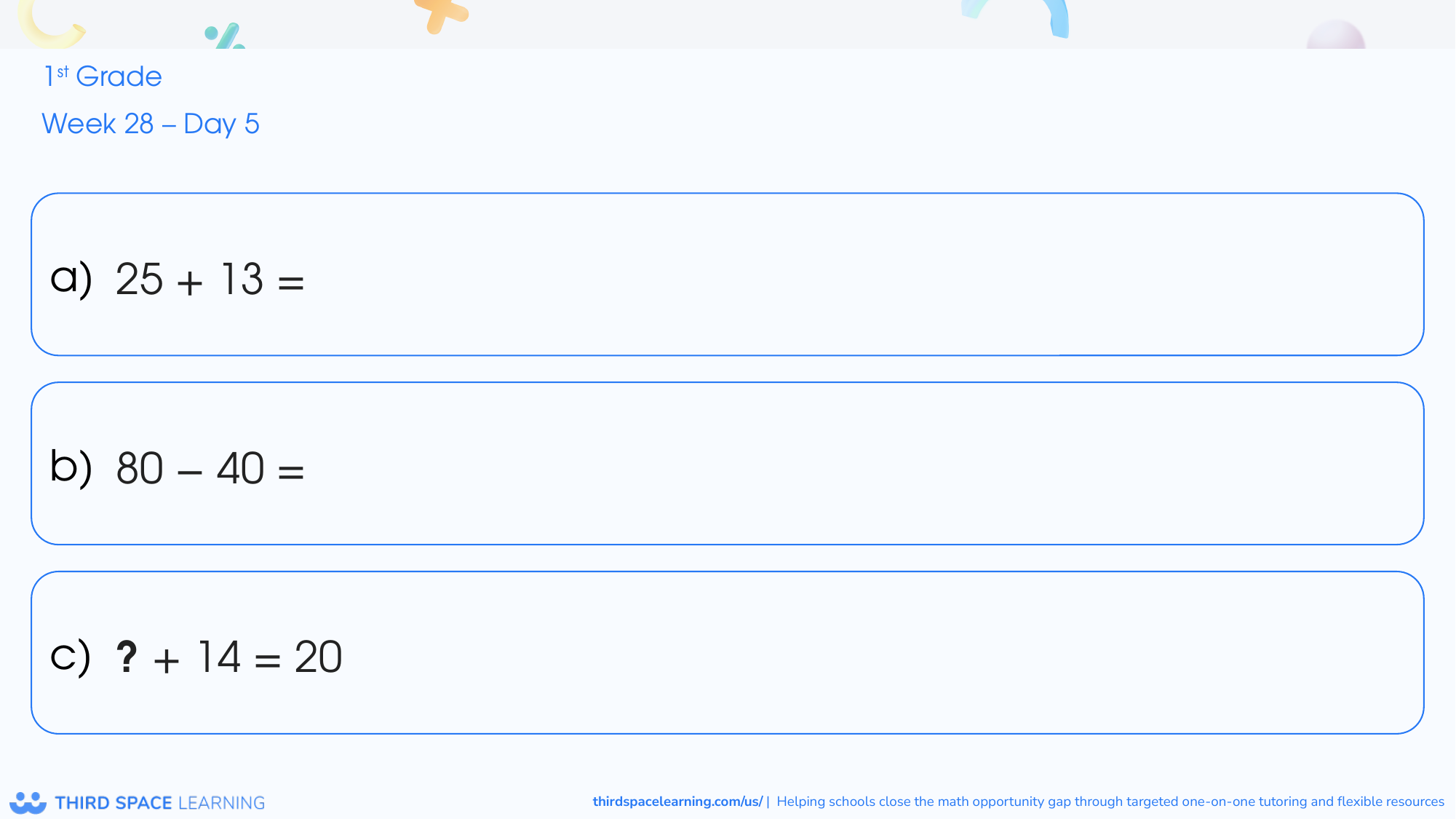

1st Grade
Week 28 – Day 5
25 + 13 =
80 − 40 =
? + 14 = 20